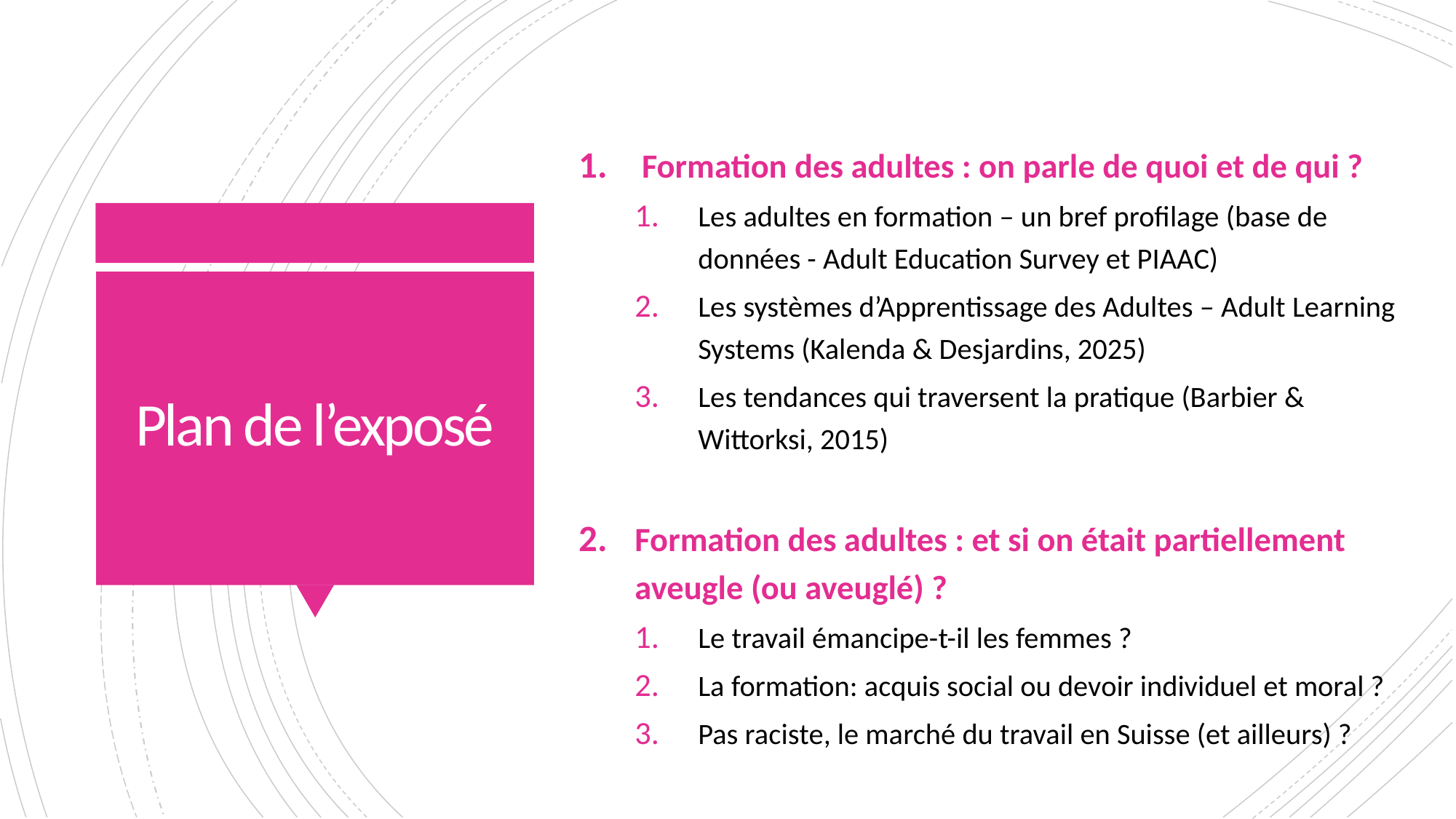

Formation des adultes : on parle de quoi et de qui ?
Les adultes en formation – un bref profilage (base de données - Adult Education Survey et PIAAC)
Les systèmes d’Apprentissage des Adultes – Adult Learning Systems (Kalenda & Desjardins, 2025)
Les tendances qui traversent la pratique (Barbier & Wittorksi, 2015)

Formation des adultes : et si on était partiellement aveugle (ou aveuglé) ?
Le travail émancipe-t-il les femmes ?
La formation: acquis social ou devoir individuel et moral ?
Pas raciste, le marché du travail en Suisse (et ailleurs) ?

# Plan de l’exposé